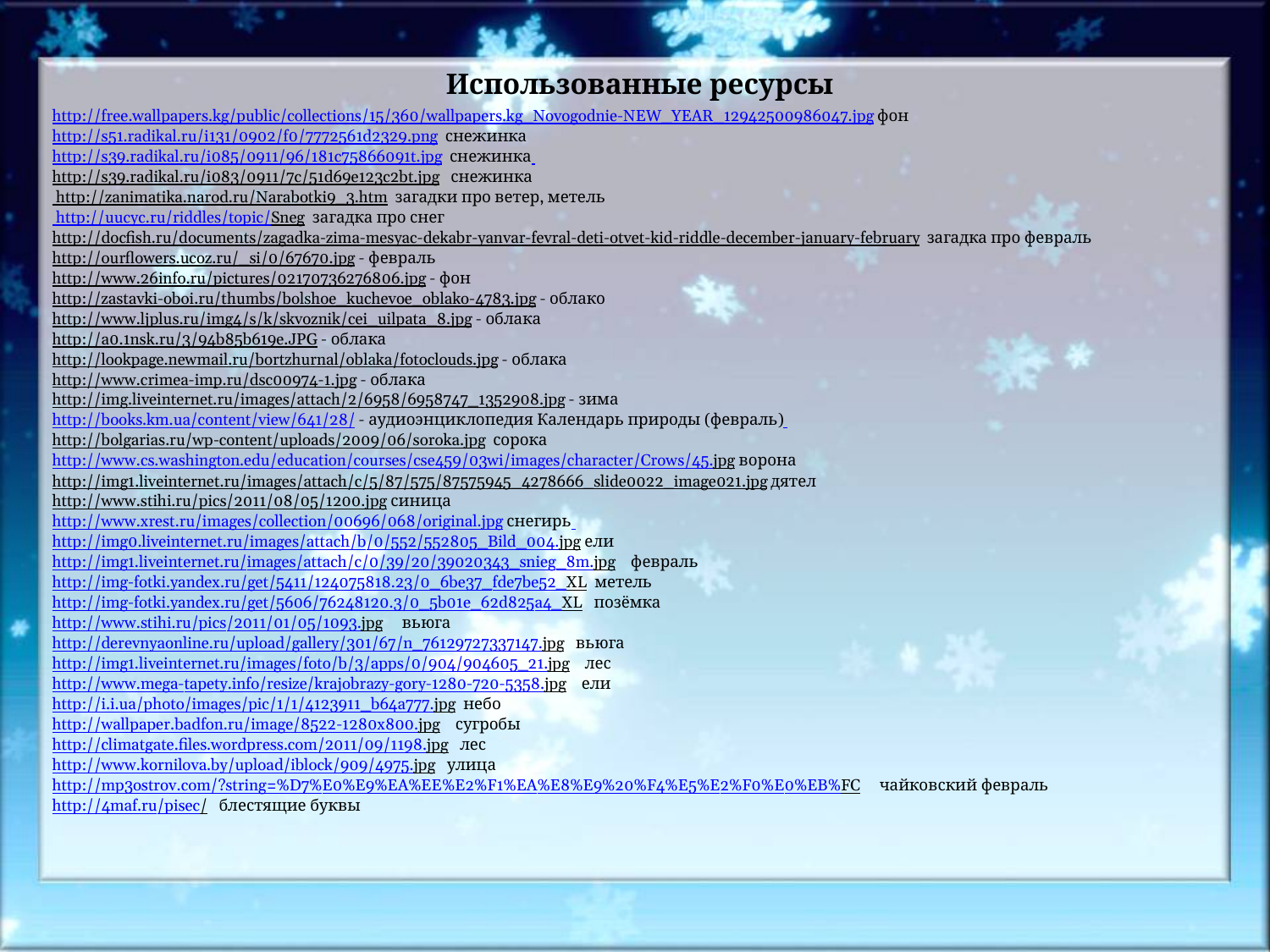

Использованные ресурсы
http://free.wallpapers.kg/public/collections/15/360/wallpapers.kg_Novogodnie-NEW_YEAR_12942500986047.jpg фон http://s51.radikal.ru/i131/0902/f0/7772561d2329.png  снежинка
http://s39.radikal.ru/i085/0911/96/181c75866091t.jpg  снежинка
http://s39.radikal.ru/i083/0911/7c/51d69e123c2bt.jpg   снежинка
 http://zanimatika.narod.ru/Narabotki9_3.htm  загадки про ветер, метель
 http://uucyc.ru/riddles/topic/Sneg  загадка про снег
http://docfish.ru/documents/zagadka-zima-mesyac-dekabr-yanvar-fevral-deti-otvet-kid-riddle-december-january-february  загадка про февраль
http://ourflowers.ucoz.ru/_si/0/67670.jpg - февраль
http://www.26info.ru/pictures/02170736276806.jpg - фон
http://zastavki-oboi.ru/thumbs/bolshoe_kuchevoe_oblako-4783.jpg - облако
http://www.ljplus.ru/img4/s/k/skvoznik/cei_uilpata_8.jpg - облака
http://a0.1nsk.ru/3/94b85b619e.JPG - облака
http://lookpage.newmail.ru/bortzhurnal/oblaka/fotoclouds.jpg - облака
http://www.crimea-imp.ru/dsc00974-1.jpg - облака
http://img.liveinternet.ru/images/attach/2/6958/6958747_1352908.jpg - зима
http://books.km.ua/content/view/641/28/ - аудиоэнциклопедия Календарь природы (февраль)
http://bolgarias.ru/wp-content/uploads/2009/06/soroka.jpg  сорока
http://www.cs.washington.edu/education/courses/cse459/03wi/images/character/Crows/45.jpg ворона
http://img1.liveinternet.ru/images/attach/c/5/87/575/87575945_4278666_slide0022_image021.jpg дятел
http://www.stihi.ru/pics/2011/08/05/1200.jpg синица
http://www.xrest.ru/images/collection/00696/068/original.jpg снегирь
http://img0.liveinternet.ru/images/attach/b/0/552/552805_Bild_004.jpg ели
http://img1.liveinternet.ru/images/attach/c/0/39/20/39020343_snieg_8m.jpg    февраль
http://img-fotki.yandex.ru/get/5411/124075818.23/0_6be37_fde7be52_XL  метель
http://img-fotki.yandex.ru/get/5606/76248120.3/0_5b01e_62d825a4_XL   позёмка
http://www.stihi.ru/pics/2011/01/05/1093.jpg     вьюга
http://derevnyaonline.ru/upload/gallery/301/67/n_76129727337147.jpg   вьюга
http://img1.liveinternet.ru/images/foto/b/3/apps/0/904/904605_21.jpg    лес
http://www.mega-tapety.info/resize/krajobrazy-gory-1280-720-5358.jpg    ели
http://i.i.ua/photo/images/pic/1/1/4123911_b64a777.jpg  небо
http://wallpaper.badfon.ru/image/8522-1280x800.jpg    сугробы
http://climatgate.files.wordpress.com/2011/09/1198.jpg   лес
http://www.kornilova.by/upload/iblock/909/4975.jpg   улица
http://mp3ostrov.com/?string=%D7%E0%E9%EA%EE%E2%F1%EA%E8%E9%20%F4%E5%E2%F0%E0%EB%FC     чайковский февраль
http://4maf.ru/pisec/   блестящие буквы